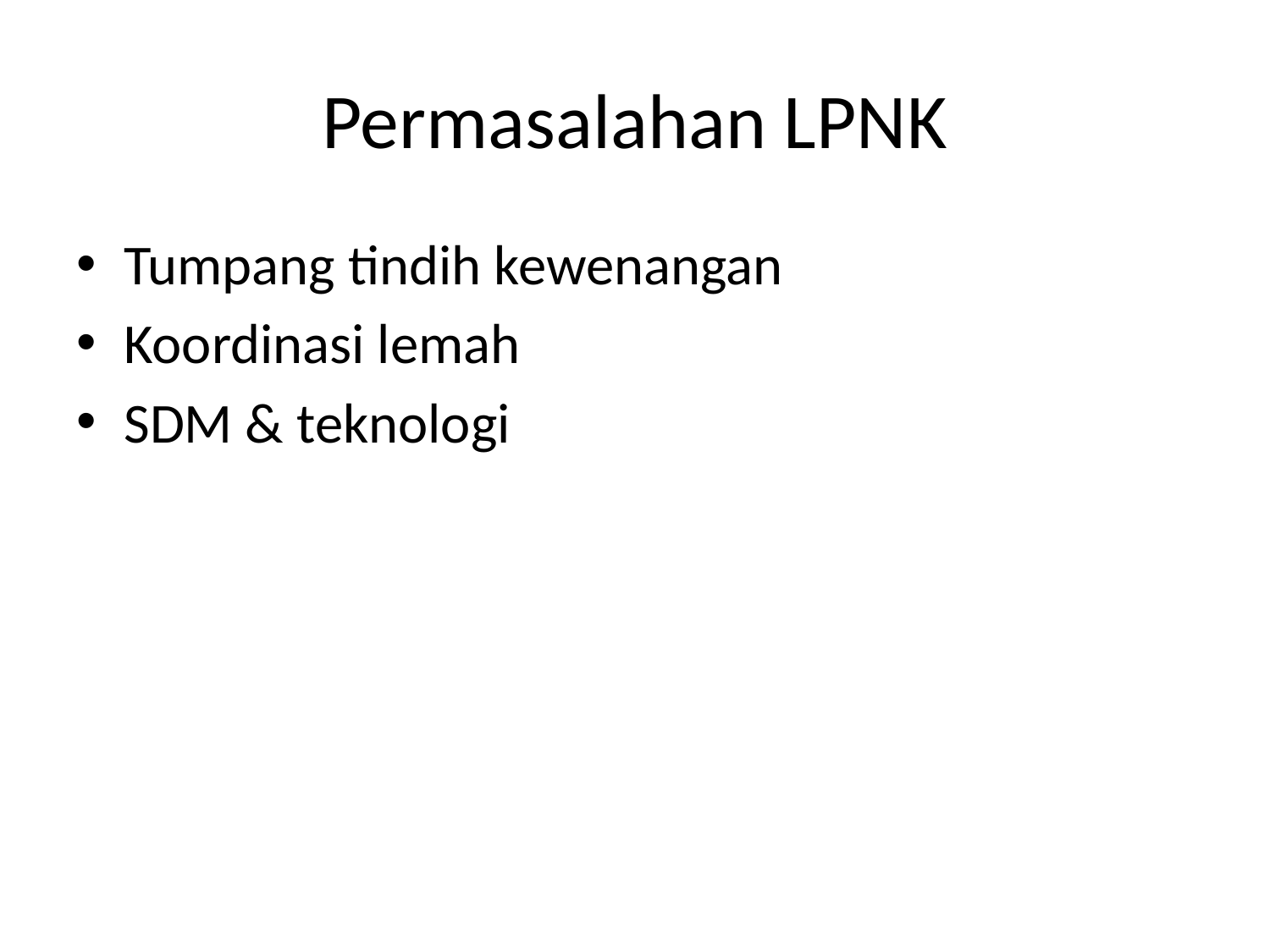

# Permasalahan LPNK
Tumpang tindih kewenangan
Koordinasi lemah
SDM & teknologi